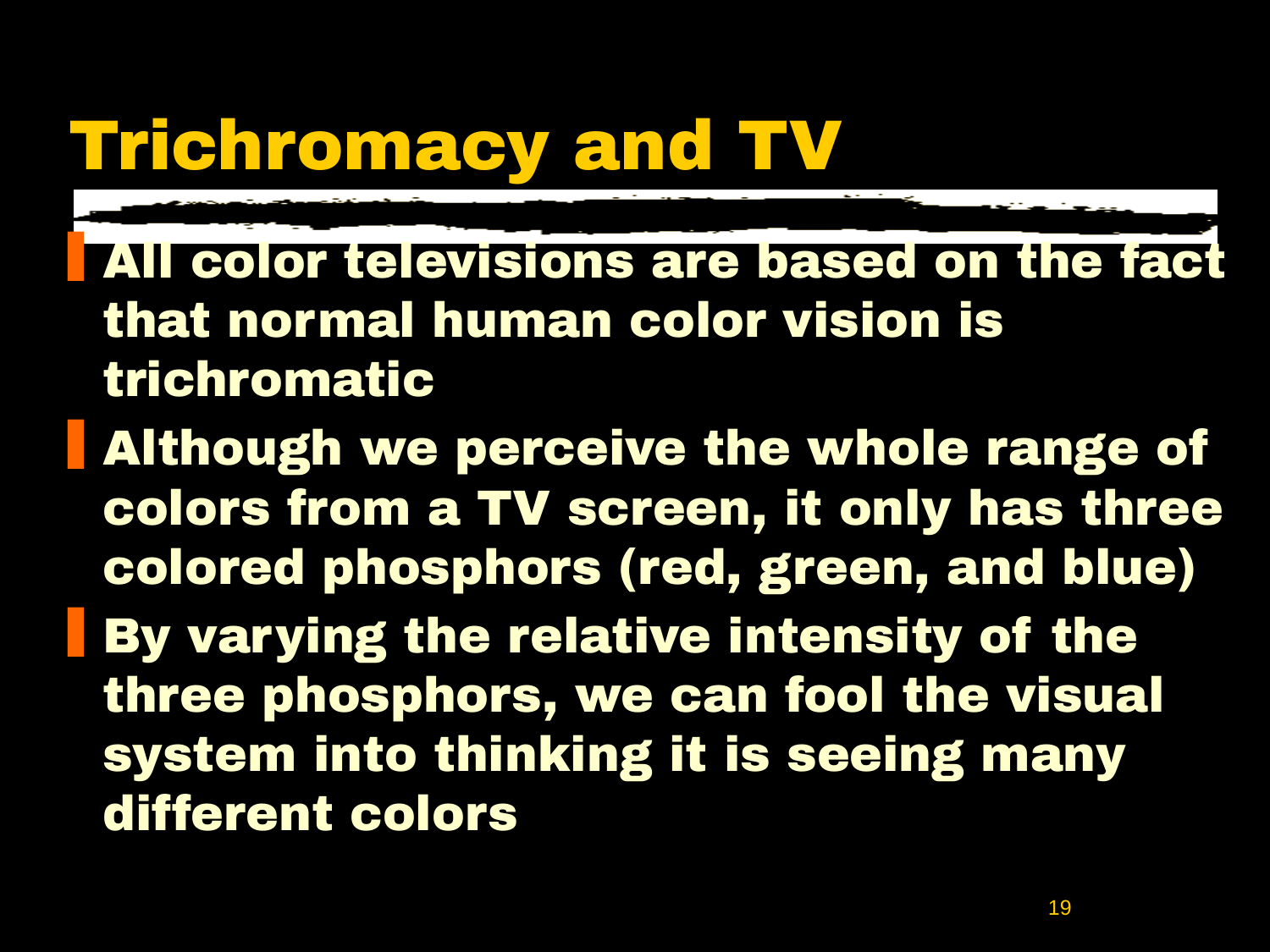

# Trichromacy and TV
All color televisions are based on the fact that normal human color vision is trichromatic
Although we perceive the whole range of colors from a TV screen, it only has three colored phosphors (red, green, and blue)
By varying the relative intensity of the three phosphors, we can fool the visual system into thinking it is seeing many different colors